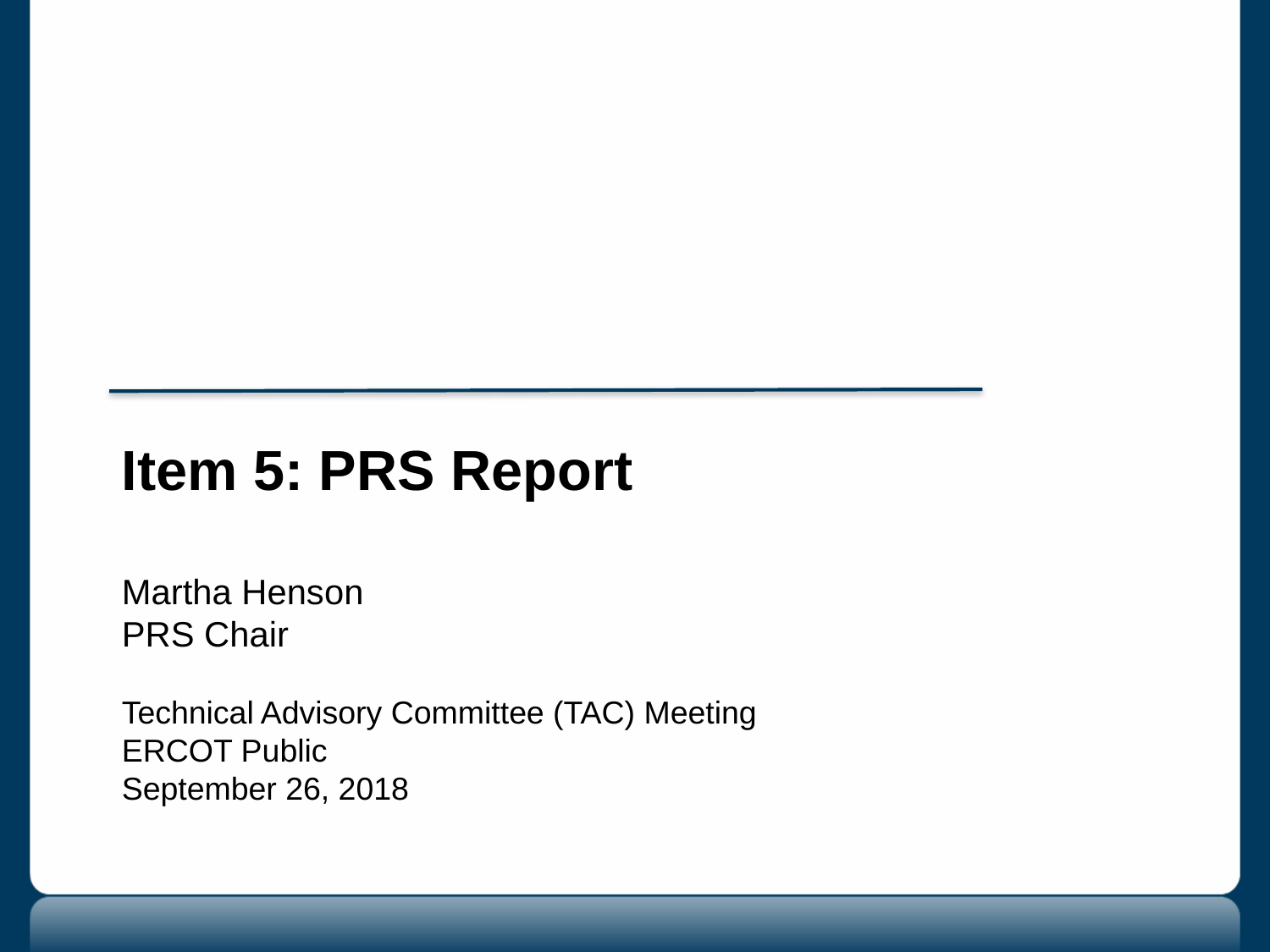

Item 5: PRS Report

Martha Henson
PRS Chair

Technical Advisory Committee (TAC) Meeting
ERCOT Public
September 26, 2018